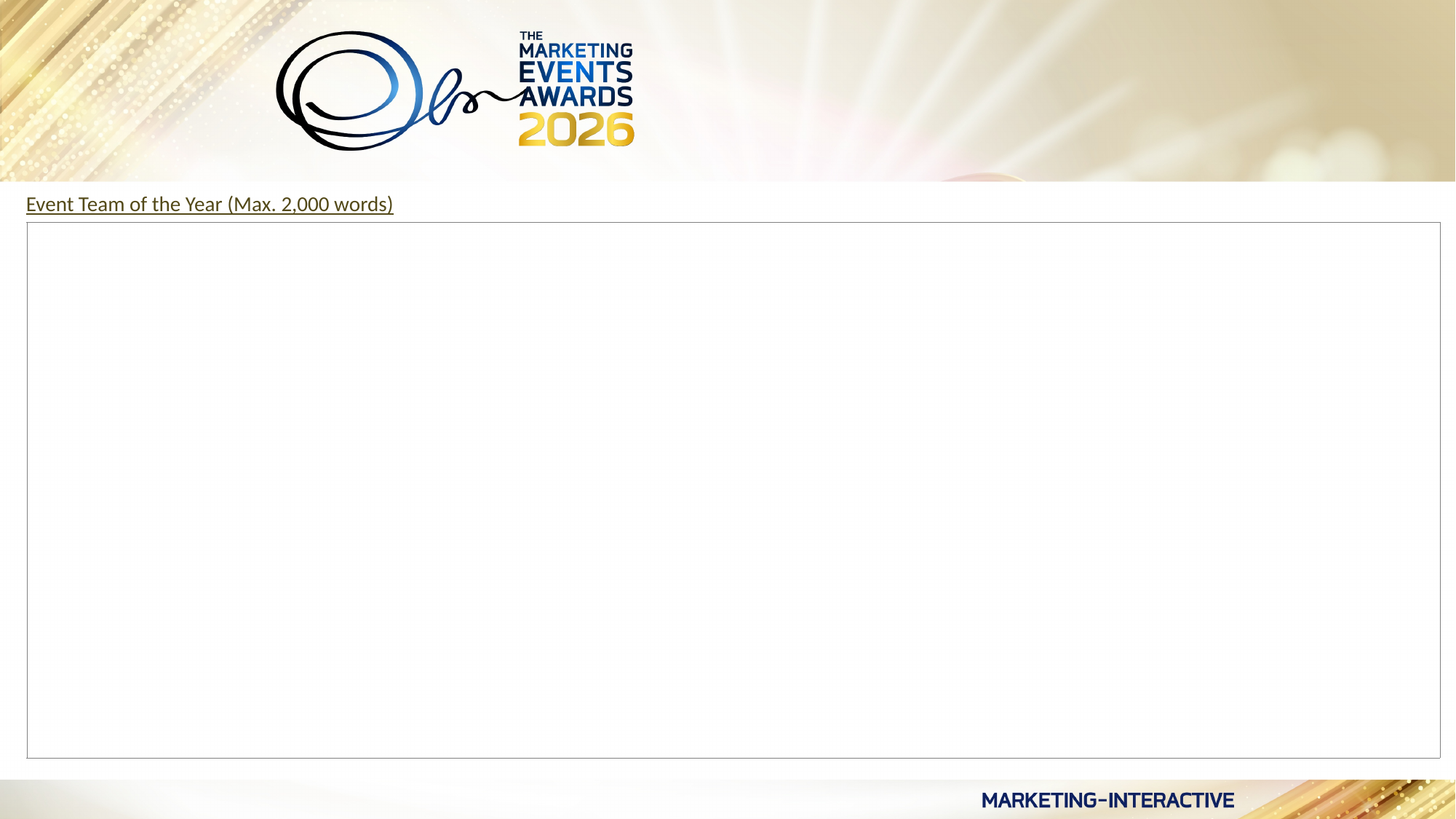

Event Team of the Year (Max. 2,000 words)
|  |
| --- |